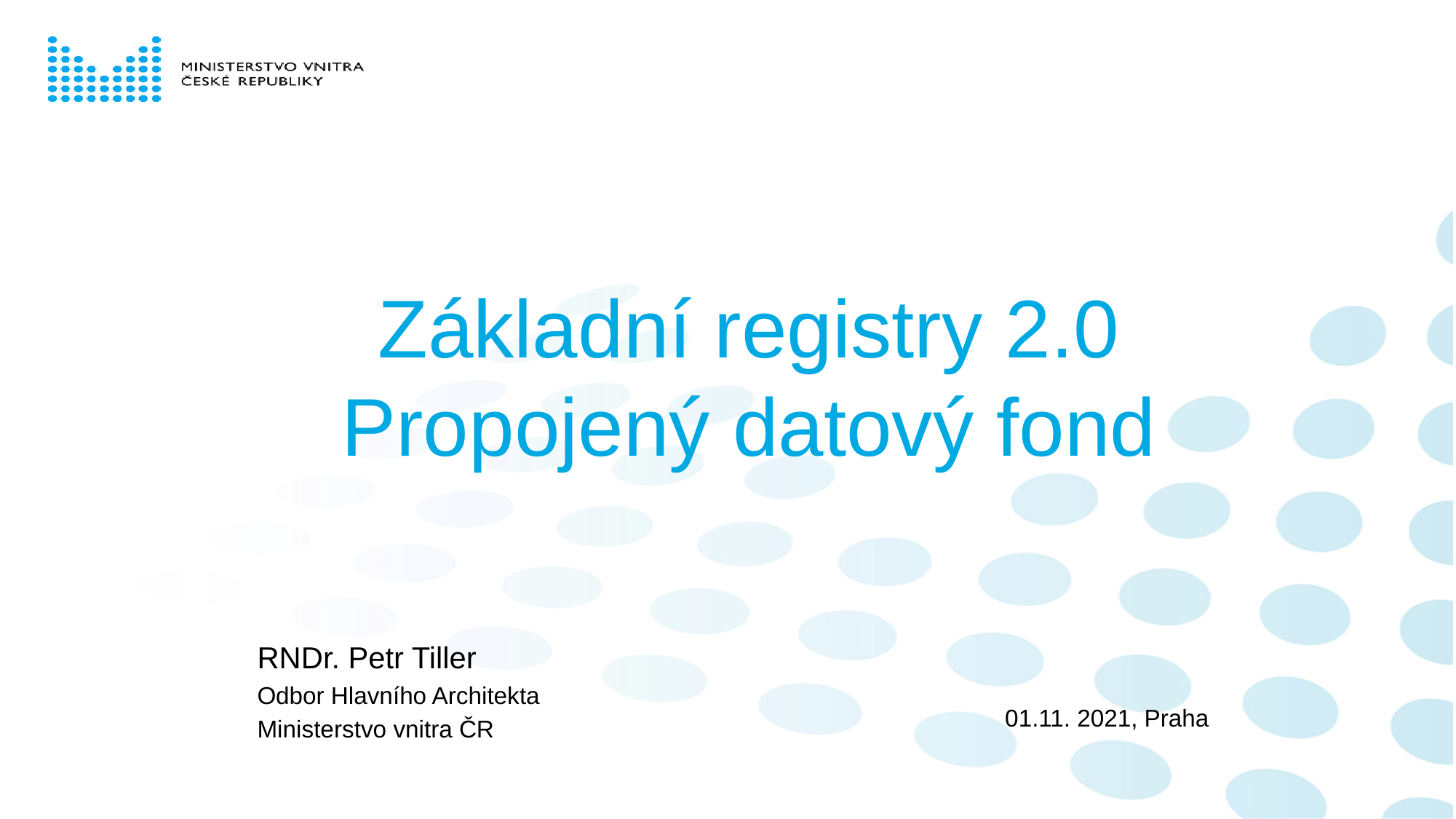

# Základní registry 2.0 Propojený datový fond
RNDr. Petr Tiller
Odbor Hlavního Architekta
Ministerstvo vnitra ČR
01.11. 2021, Praha